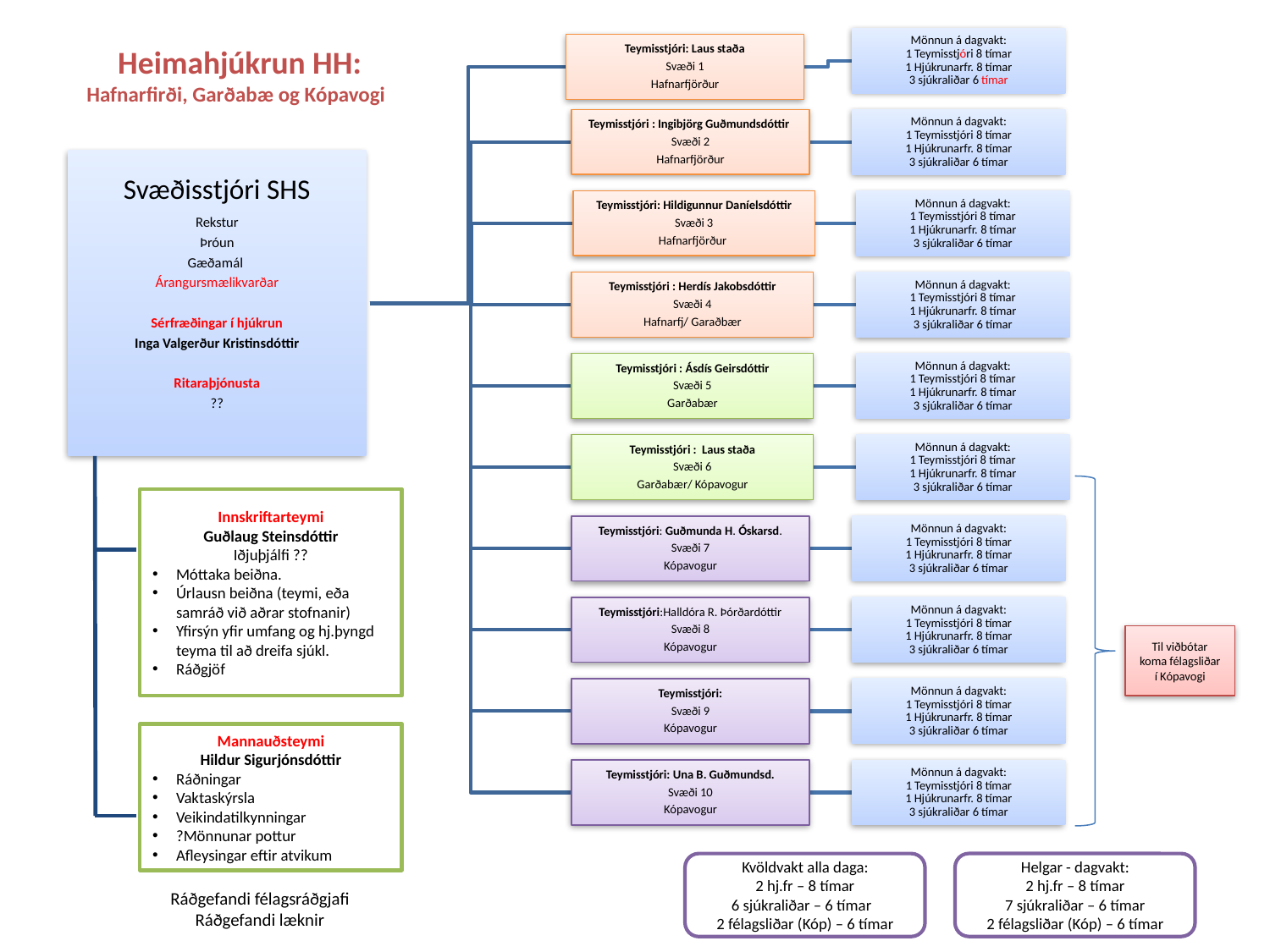

Svæðisstjóri SHS
Rekstur
Þróun
Gæðamál
Árangursmælikvarðar

Sérfræðingar í hjúkrun
Inga Valgerður Kristinsdóttir

Ritaraþjónusta
??

Teymisstjóri: Laus staða
Svæði 1
Hafnarfjörður
Mönnun á dagvakt:
1 Teymisstjóri 8 tímar
1 Hjúkrunarfr. 8 tímar
3 sjúkraliðar 6 tímar
Teymisstjóri : Ingibjörg Guðmundsdóttir
Svæði 2
Hafnarfjörður
Mönnun á dagvakt:
1 Teymisstjóri 8 tímar
1 Hjúkrunarfr. 8 tímar
3 sjúkraliðar 6 tímar
Teymisstjóri: Hildigunnur Daníelsdóttir
Svæði 3
Hafnarfjörður
Mönnun á dagvakt:
1 Teymisstjóri 8 tímar
1 Hjúkrunarfr. 8 tímar
3 sjúkraliðar 6 tímar
Teymisstjóri : Herdís Jakobsdóttir
Svæði 4
Hafnarfj/ Garaðbær
Mönnun á dagvakt:
1 Teymisstjóri 8 tímar
1 Hjúkrunarfr. 8 tímar
3 sjúkraliðar 6 tímar
Teymisstjóri : Ásdís Geirsdóttir
Svæði 5
Garðabær
Mönnun á dagvakt:
1 Teymisstjóri 8 tímar
1 Hjúkrunarfr. 8 tímar
3 sjúkraliðar 6 tímar
Teymisstjóri :  Laus staða
Svæði 6
Garðabær/ Kópavogur
Mönnun á dagvakt:
1 Teymisstjóri 8 tímar
1 Hjúkrunarfr. 8 tímar
3 sjúkraliðar 6 tímar
Teymisstjóri: Guðmunda H. Óskarsd.
Svæði 7
Kópavogur
Mönnun á dagvakt:
1 Teymisstjóri 8 tímar
1 Hjúkrunarfr. 8 tímar
3 sjúkraliðar 6 tímar
Teymisstjóri:Halldóra R. Þórðardóttir
Svæði 8
Kópavogur
Mönnun á dagvakt:
1 Teymisstjóri 8 tímar
1 Hjúkrunarfr. 8 tímar
3 sjúkraliðar 6 tímar
Teymisstjóri:
Svæði 9
Kópavogur
Mönnun á dagvakt:
1 Teymisstjóri 8 tímar
1 Hjúkrunarfr. 8 tímar
3 sjúkraliðar 6 tímar
Teymisstjóri: Una B. Guðmundsd.
Svæði 10
Kópavogur
Mönnun á dagvakt:
1 Teymisstjóri 8 tímar
1 Hjúkrunarfr. 8 tímar
3 sjúkraliðar 6 tímar
 Heimahjúkrun HH:
Hafnarfirði, Garðabæ og Kópavogi

Innskriftarteymi
Guðlaug Steinsdóttir
Iðjuþjálfi ??
Móttaka beiðna.
Úrlausn beiðna (teymi, eða samráð við aðrar stofnanir)
Yfirsýn yfir umfang og hj.þyngd teyma til að dreifa sjúkl.
Ráðgjöf
Til viðbótar koma félagsliðar í Kópavogi
Mannauðsteymi
Hildur Sigurjónsdóttir
Ráðningar
Vaktaskýrsla
Veikindatilkynningar
?Mönnunar pottur
Afleysingar eftir atvikum
Kvöldvakt alla daga:
2 hj.fr – 8 tímar
6 sjúkraliðar – 6 tímar
2 félagsliðar (Kóp) – 6 tímar
Helgar - dagvakt:
2 hj.fr – 8 tímar
7 sjúkraliðar – 6 tímar
2 félagsliðar (Kóp) – 6 tímar
Ráðgefandi félagsráðgjafi
Ráðgefandi læknir